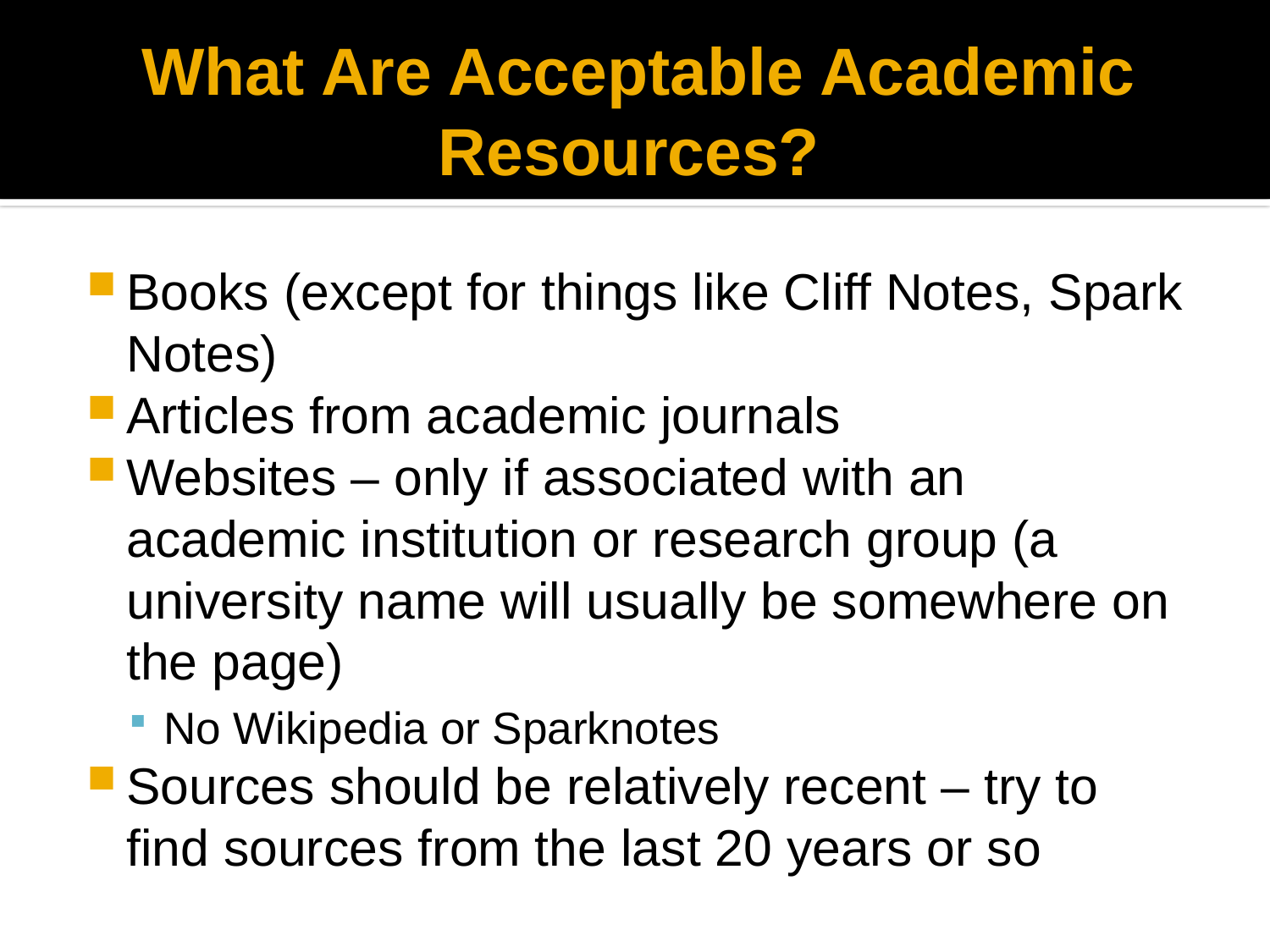

# What Are Acceptable Academic Resources?
Books (except for things like Cliff Notes, Spark Notes)
Articles from academic journals
Websites – only if associated with an academic institution or research group (a university name will usually be somewhere on the page)
No Wikipedia or Sparknotes
Sources should be relatively recent – try to find sources from the last 20 years or so